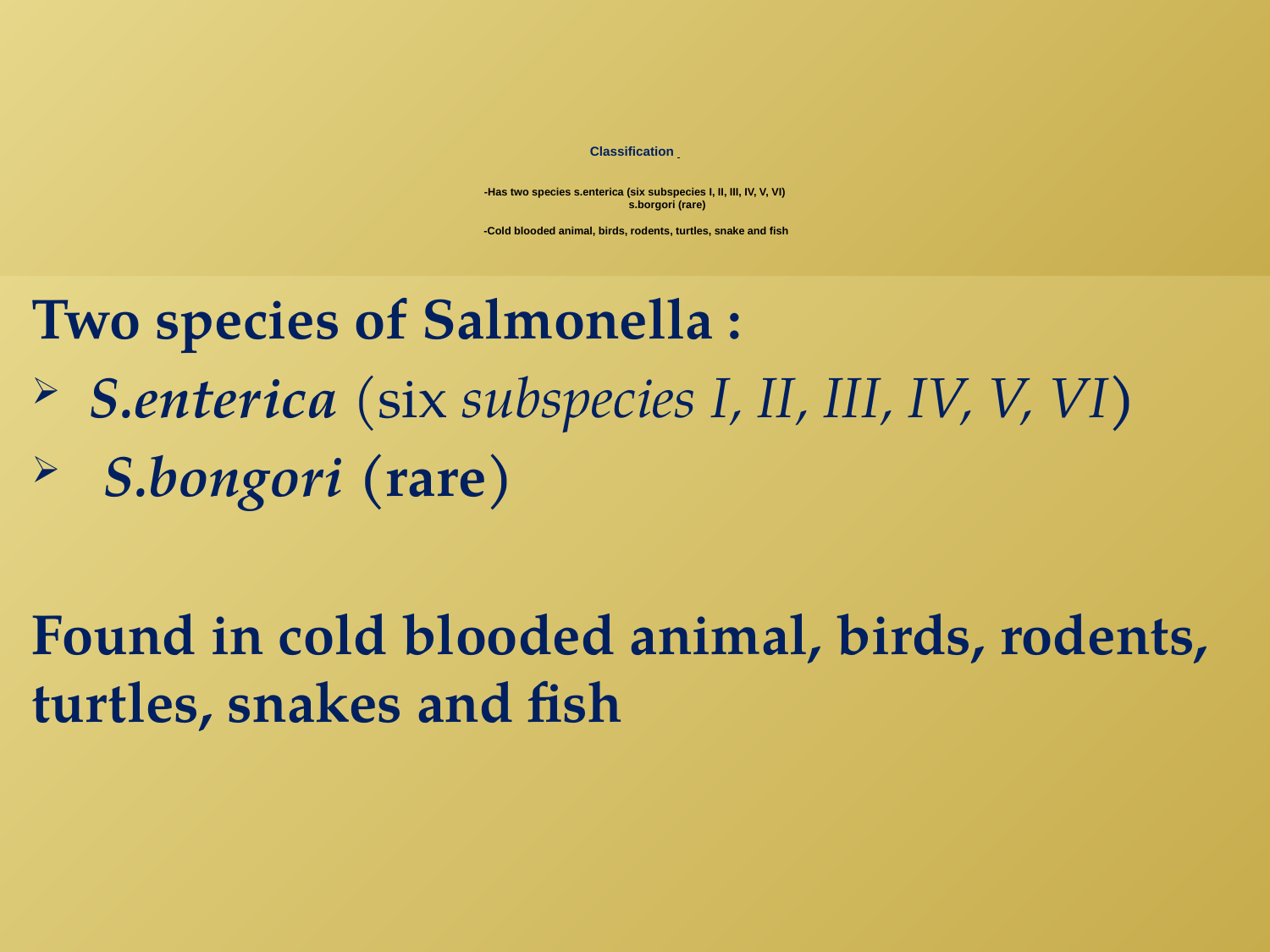

# Classification -Has two species s.enterica (six subspecies I, II, III, IV, V, VI) s.borgori (rare)   -Cold blooded animal, birds, rodents, turtles, snake and fish
Two species of Salmonella :
S.enterica (six subspecies I, II, III, IV, V, VI)
 S.bongori (rare)

Found in cold blooded animal, birds, rodents, turtles, snakes and fish